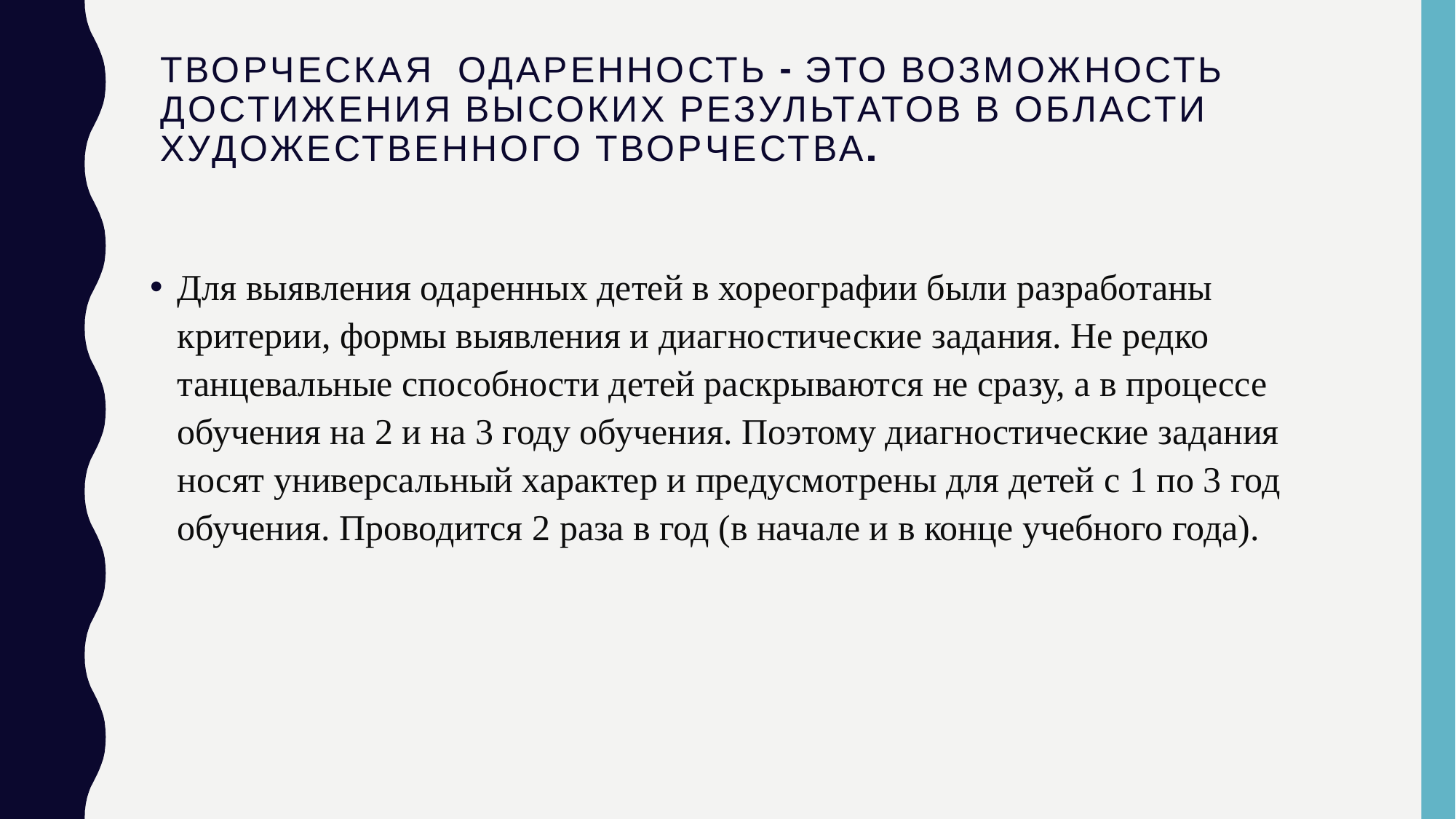

# Творческая  одаренность – это возможность достижения высоких результатов в области художественного творчества.

Для выявления одаренных детей в хореографии были разработаны критерии, формы выявления и диагностические задания. Не редко танцевальные способности детей раскрываются не сразу, а в процессе обучения на 2 и на 3 году обучения. Поэтому диагностические задания носят универсальный характер и предусмотрены для детей с 1 по 3 год обучения. Проводится 2 раза в год (в начале и в конце учебного года).